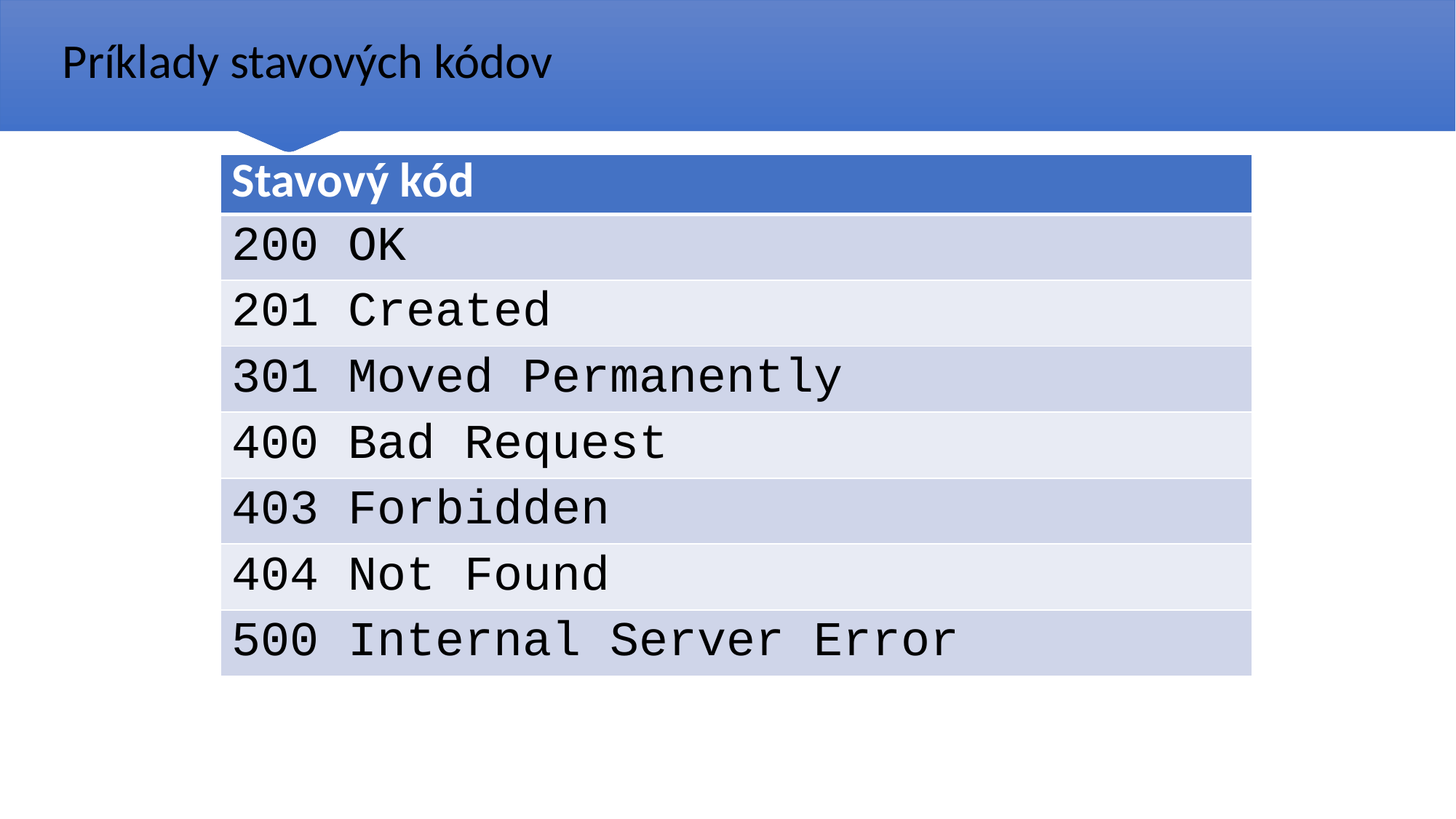

# Príklady stavových kódov
| Stavový kód |
| --- |
| 200 OK |
| 201 Created |
| 301 Moved Permanently |
| 400 Bad Request |
| 403 Forbidden |
| 404 Not Found |
| 500 Internal Server Error |